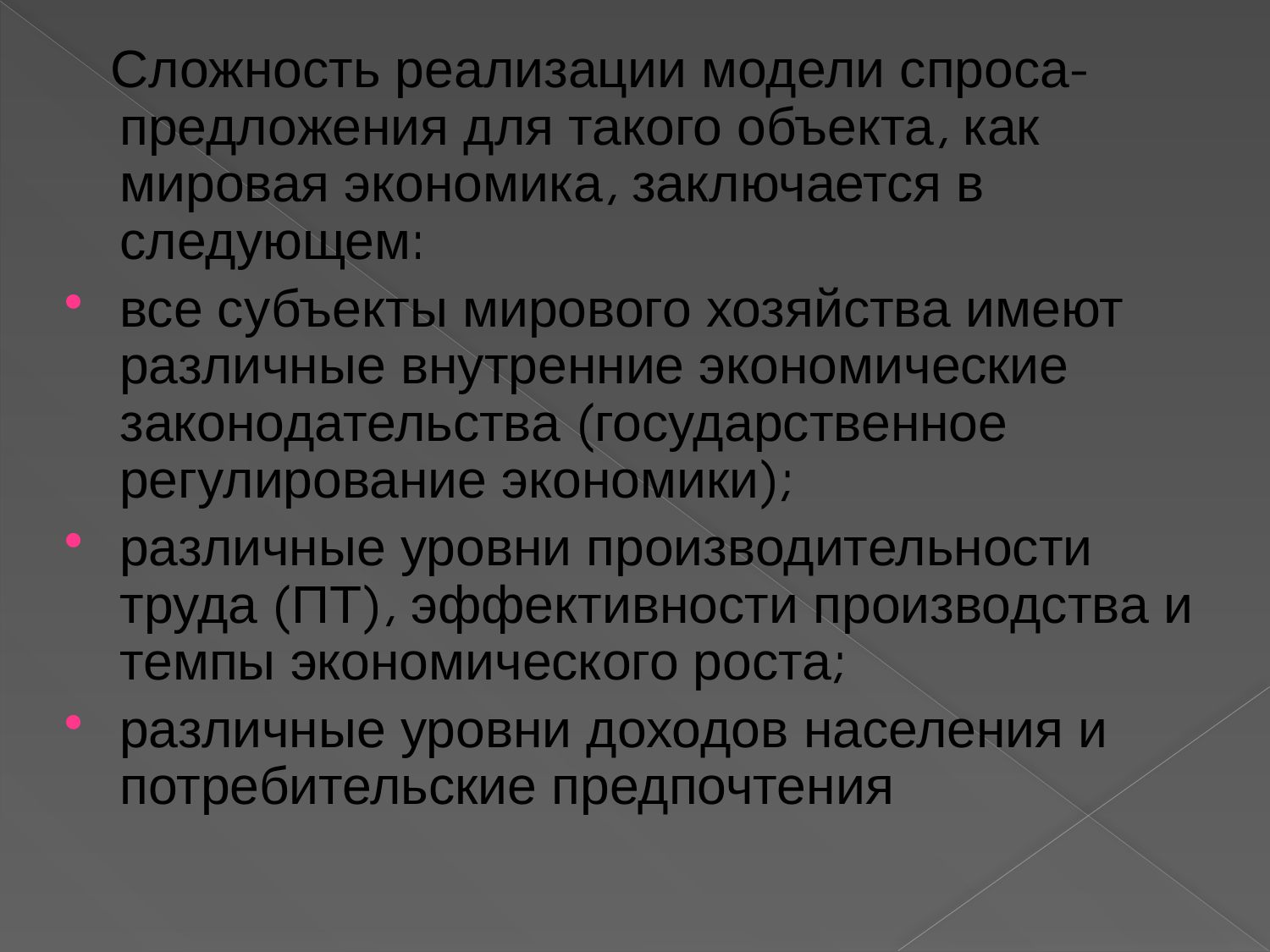

Сложность реализации модели спроса-предложения для такого объекта, как мировая экономика, заключается в следующем:
все субъекты мирового хозяйства имеют различные внутренние экономические законодательства (государственное регулирование экономики);
различные уровни производительности труда (ПТ), эффективности производства и темпы экономического роста;
различные уровни доходов населения и потребительские предпочтения